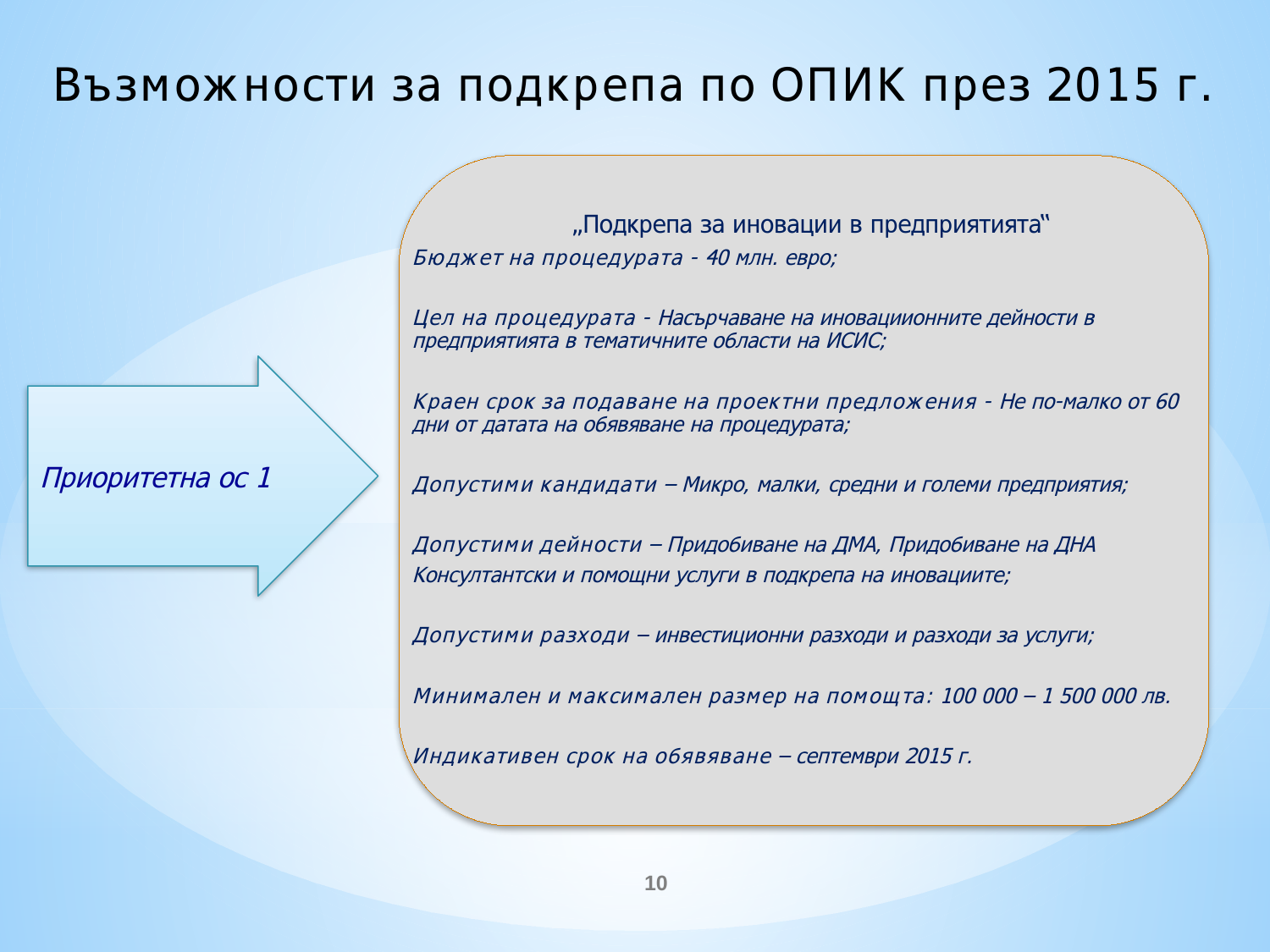

# Възможности за подкрепа по ОПИК през 2015 г.

„Подкрепа за иновации в предприятията“
Бюджет на процедурата - 40 млн. евро;

Цел на процедурата - Насърчаване на иновациионните дейности в предприятията в тематичните области на ИСИС;

Краен срок за подаване на проектни предложения - Не по-малко от 60 дни от датата на обявяване на процедурата;

Допустими кандидати – Микро, малки, средни и големи предприятия;

Допустими дейности – Придобиване на ДМА, Придобиване на ДНА
Консултантски и помощни услуги в подкрепа на иновациите;

Допустими разходи – инвестиционни разходи и разходи за услуги;

Минимален и максимален размер на помощта: 100 000 – 1 500 000 лв.

Индикативен срок на обявяване – септември 2015 г.

Приоритетна ос 1
10